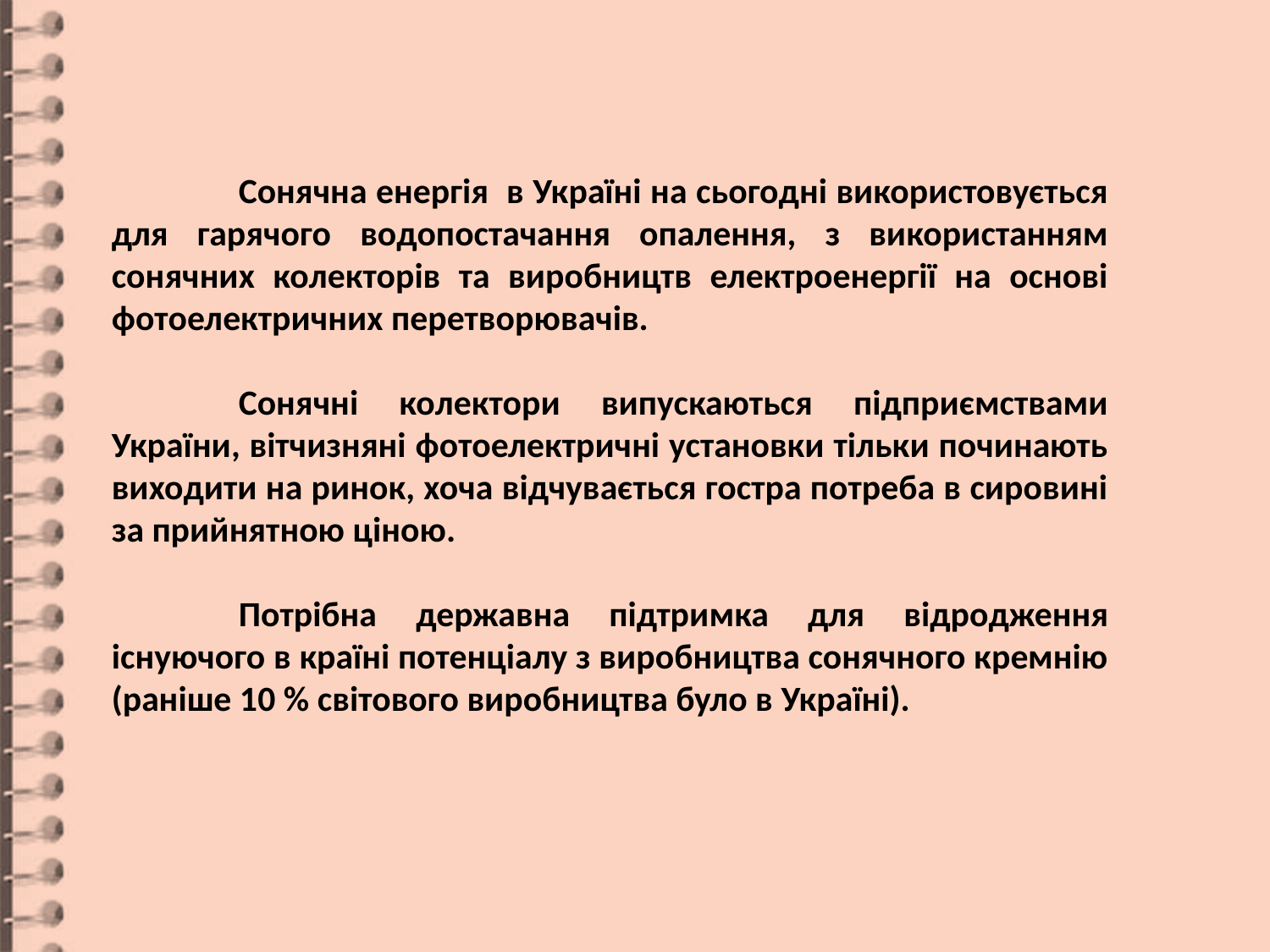

Сонячна енергія  в Україні на сьогодні використовується для гарячого водопостачання опалення, з використанням сонячних колекторів та виробництв електроенергії на основі фотоелектричних перетворювачів.

	Сонячні колектори випускаються підприємствами України, вітчизняні фотоелектричні установки тільки починають виходити на ринок, хоча відчувається гостра потреба в сировині за прийнятною ціною.

	Потрібна державна підтримка для відродження існуючого в країні потенціалу з виробництва сонячного кремнію (раніше 10 % світового виробництва було в Україні).